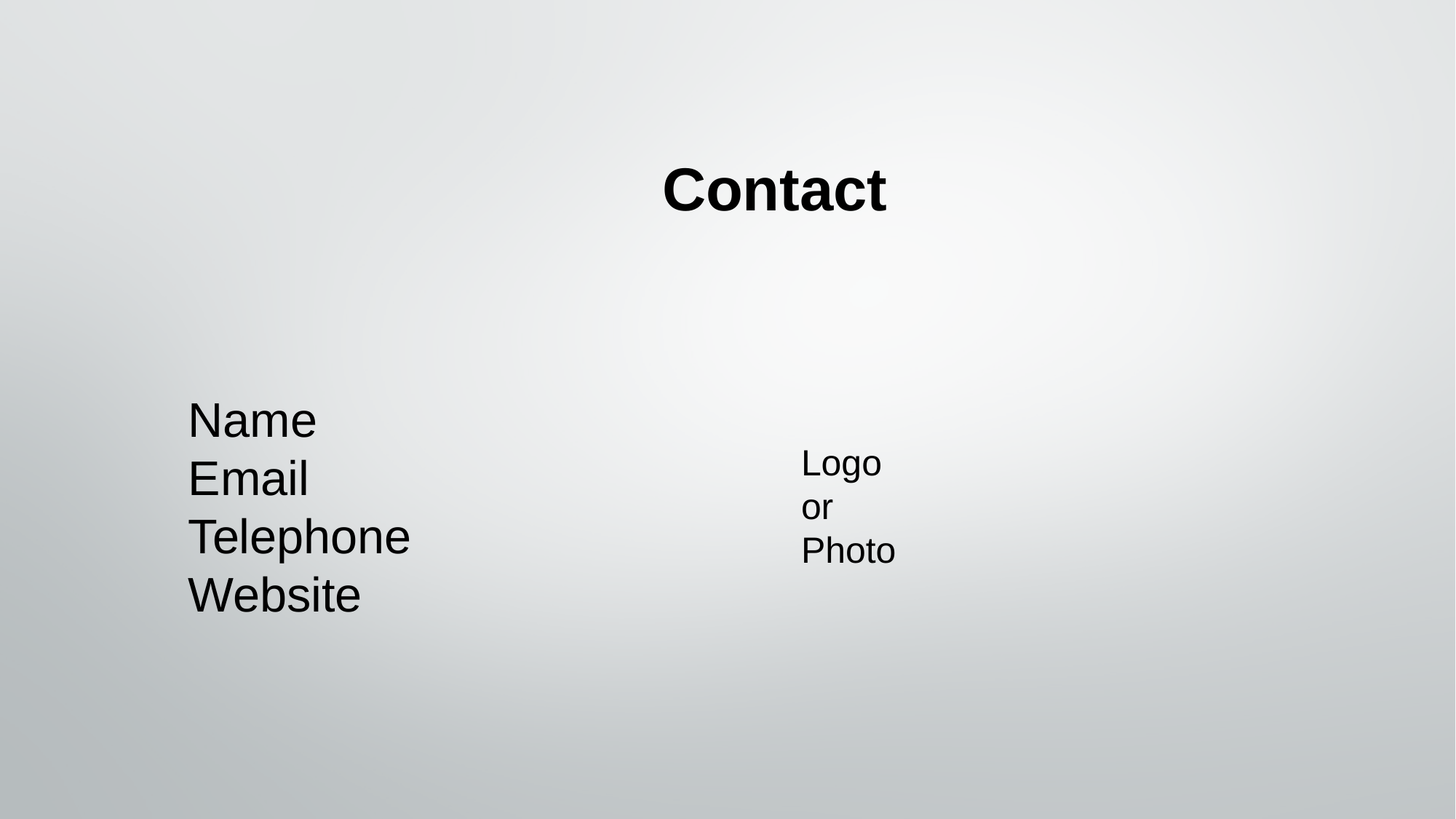

# Contact
Name
Email
Telephone
Website
Logo
or
Photo